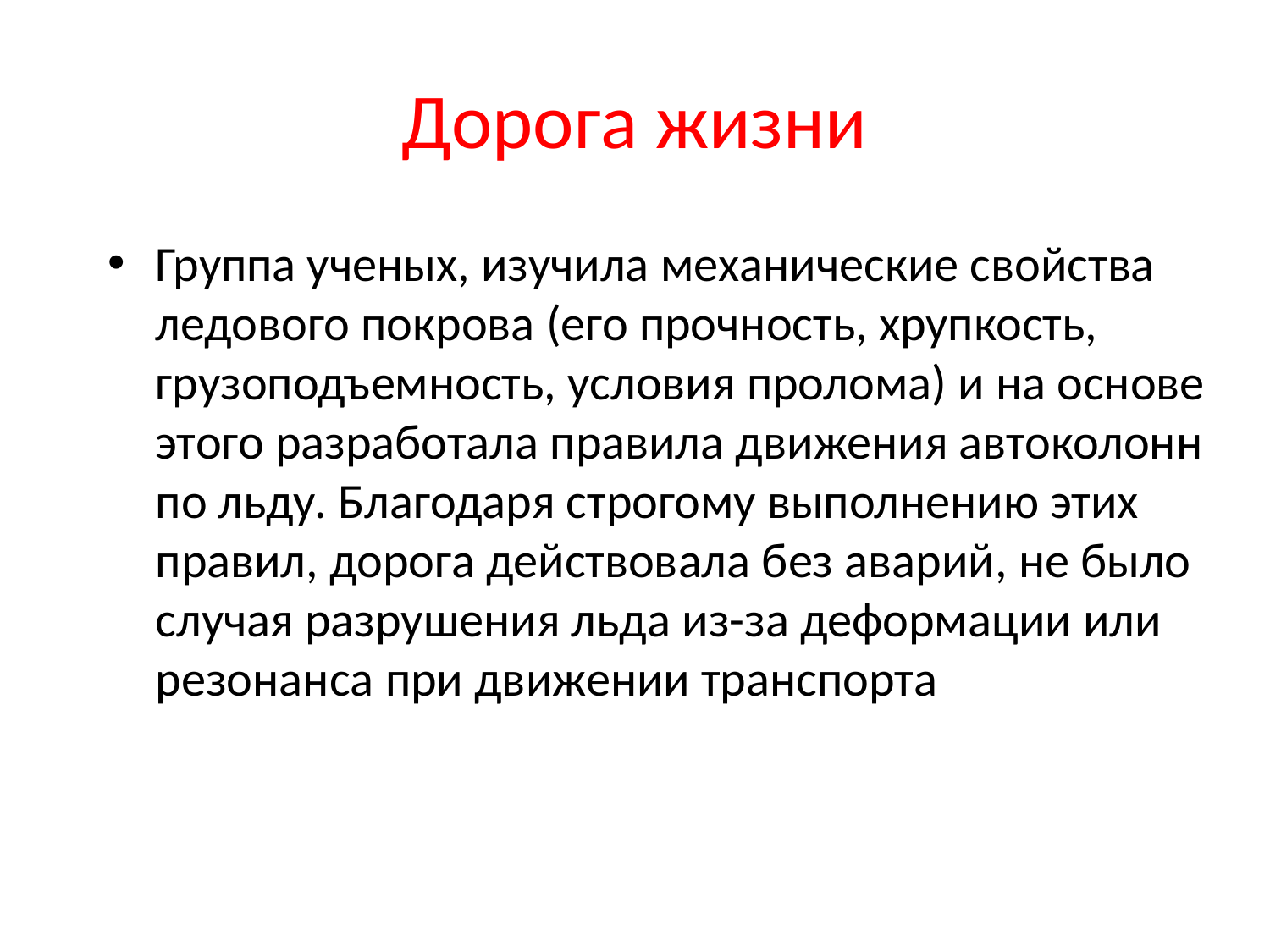

# Дорога жизни
Группа ученых, изучила механические свойства ледового покрова (его прочность, хрупкость, грузоподъемность, условия пролома) и на основе этого разработала правила движения автоколонн по льду. Благодаря строгому выполнению этих правил, дорога действовала без аварий, не было случая разрушения льда из-за деформации или резонанса при движении транспорта